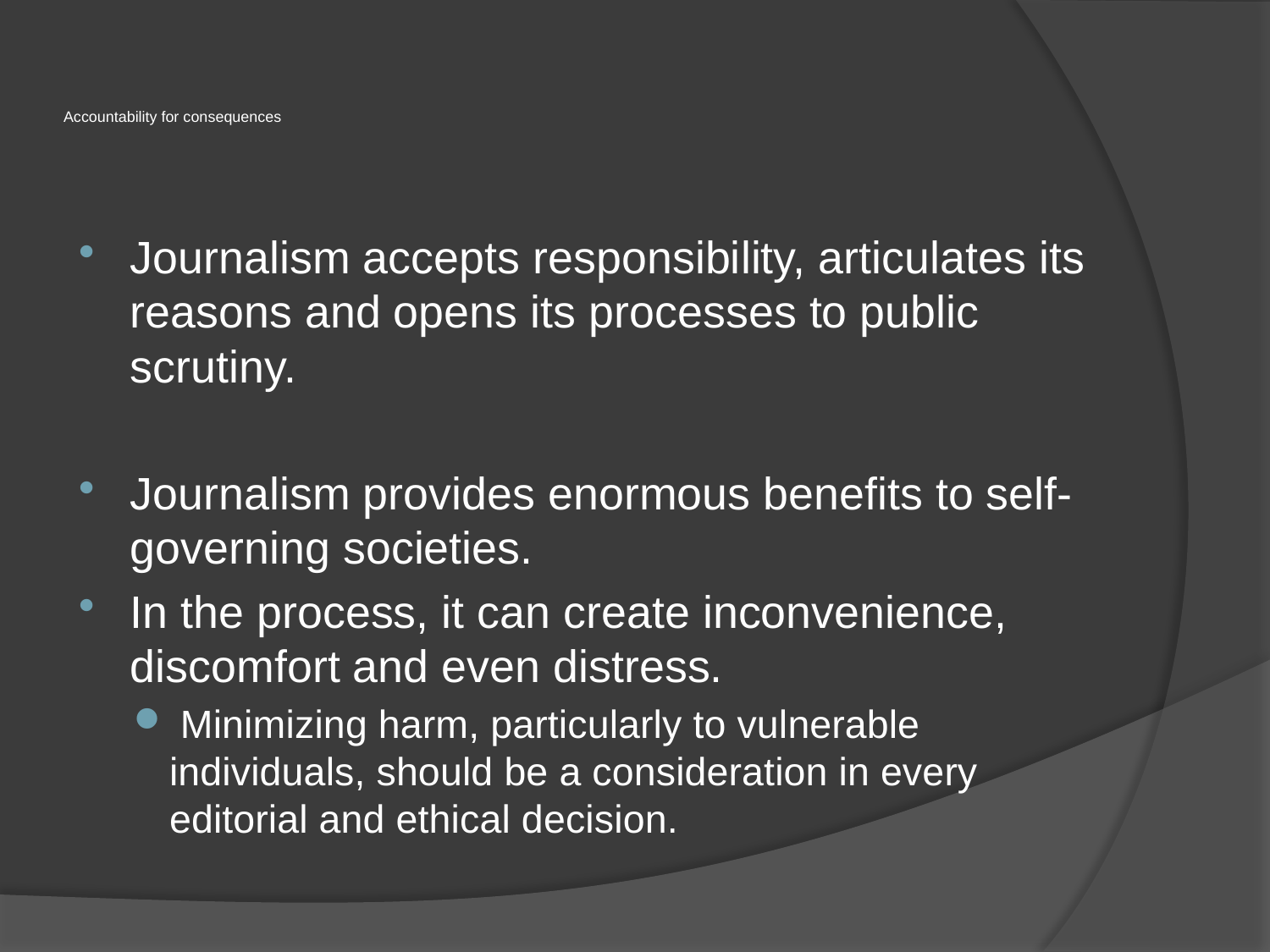

# Accountability for consequences
Journalism accepts responsibility, articulates its reasons and opens its processes to public scrutiny.

Journalism provides enormous benefits to self-governing societies.
In the process, it can create inconvenience, discomfort and even distress.
 Minimizing harm, particularly to vulnerable individuals, should be a consideration in every editorial and ethical decision.